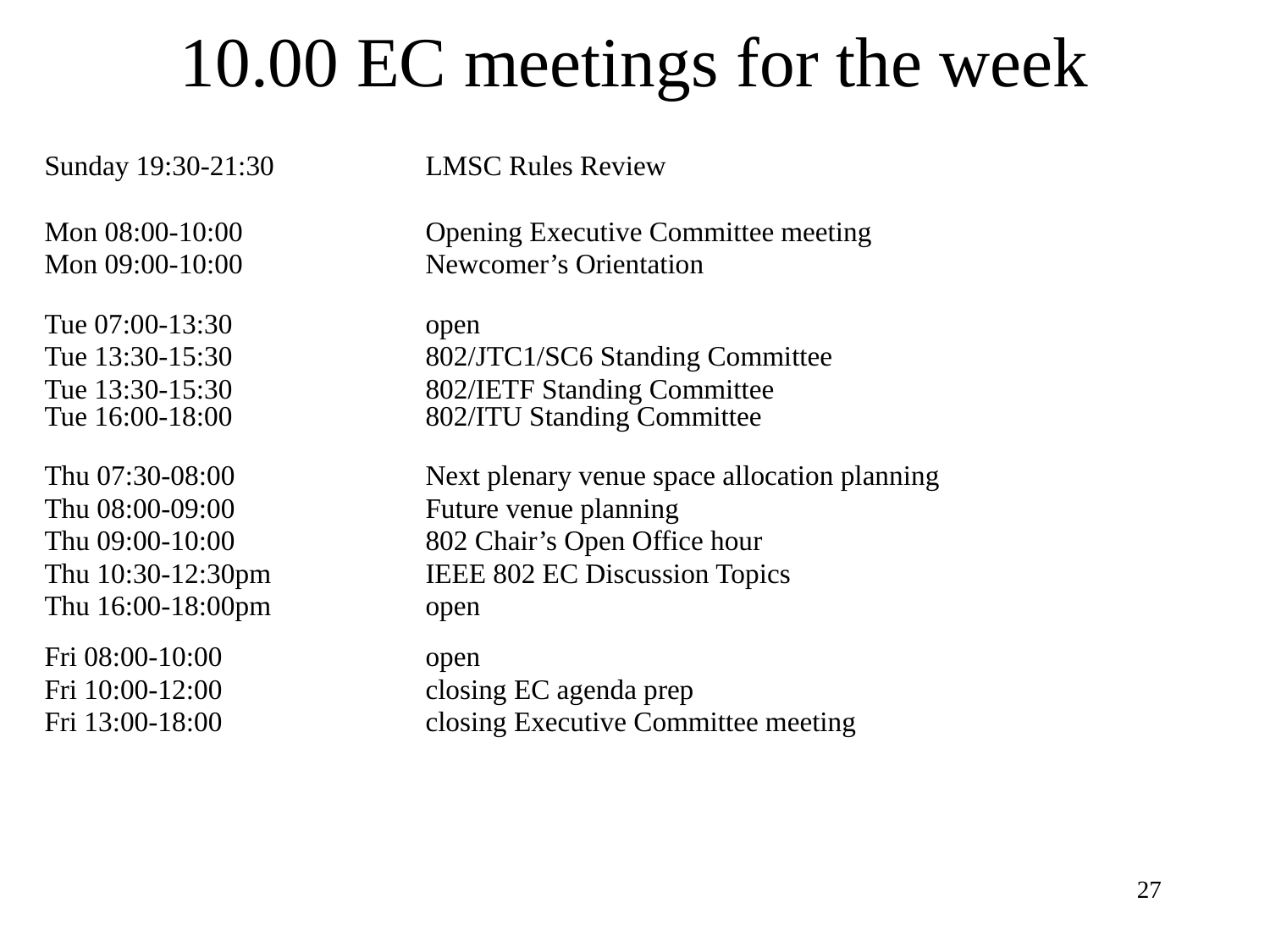

# 10.00 EC meetings for the week
Sunday 19:30-21:30		LMSC Rules Review

Mon 08:00-10:00		Opening Executive Committee meeting
Mon 09:00-10:00		Newcomer’s Orientation
Tue 07:00-13:30		open
Tue 13:30-15:30		802/JTC1/SC6 Standing Committee
Tue 13:30-15:30		802/IETF Standing Committee
Tue 16:00-18:00		802/ITU Standing Committee
Thu 07:30-08:00		Next plenary venue space allocation planning
Thu 08:00-09:00		Future venue planning
Thu 09:00-10:00		802 Chair’s Open Office hour
Thu 10:30-12:30pm		IEEE 802 EC Discussion Topics
Thu 16:00-18:00pm		open
Fri 08:00-10:00		open
Fri 10:00-12:00		closing EC agenda prep
Fri 13:00-18:00		closing Executive Committee meeting
27